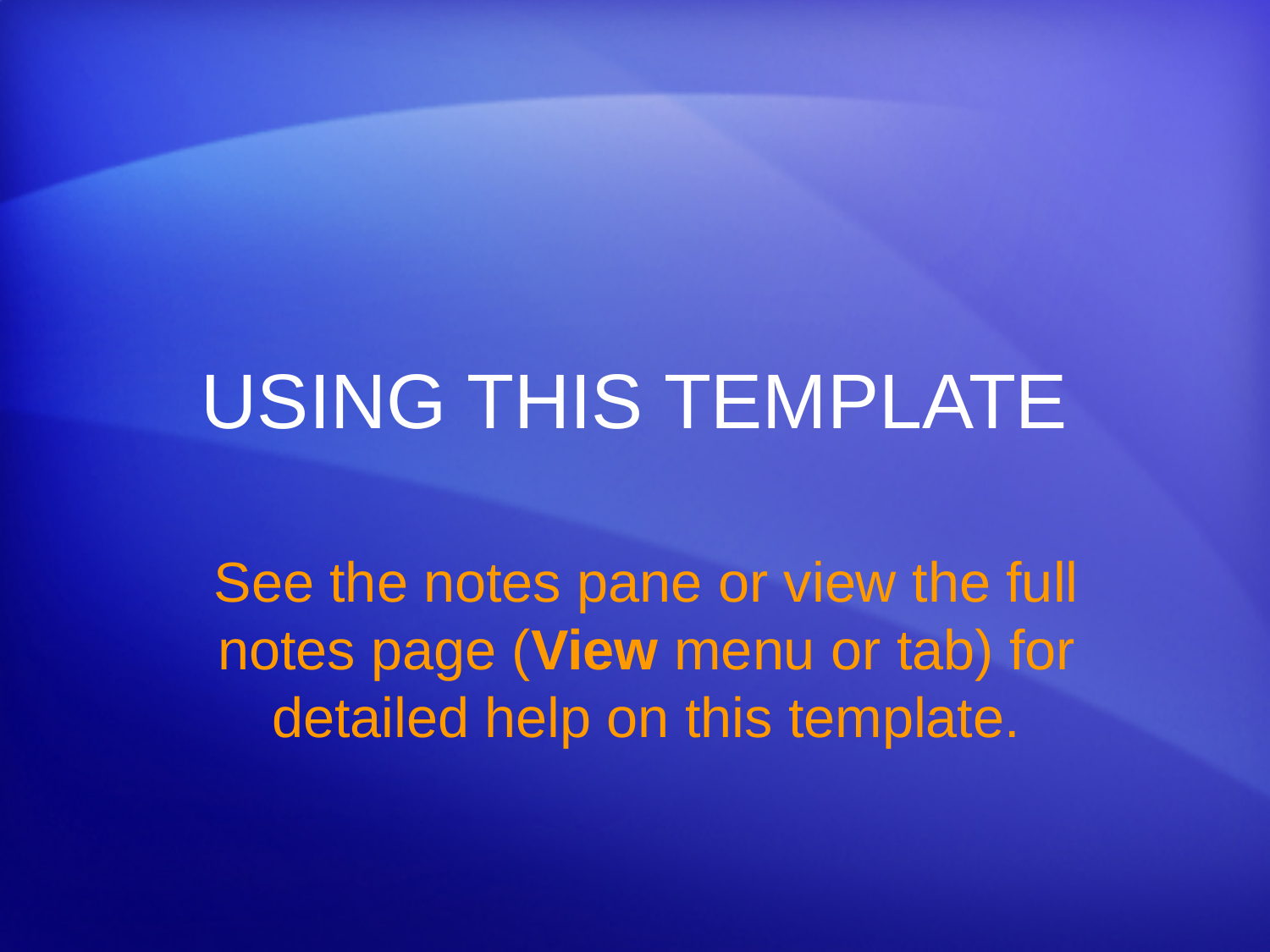

# USING THIS TEMPLATE
See the notes pane or view the full notes page (View menu or tab) for detailed help on this template.